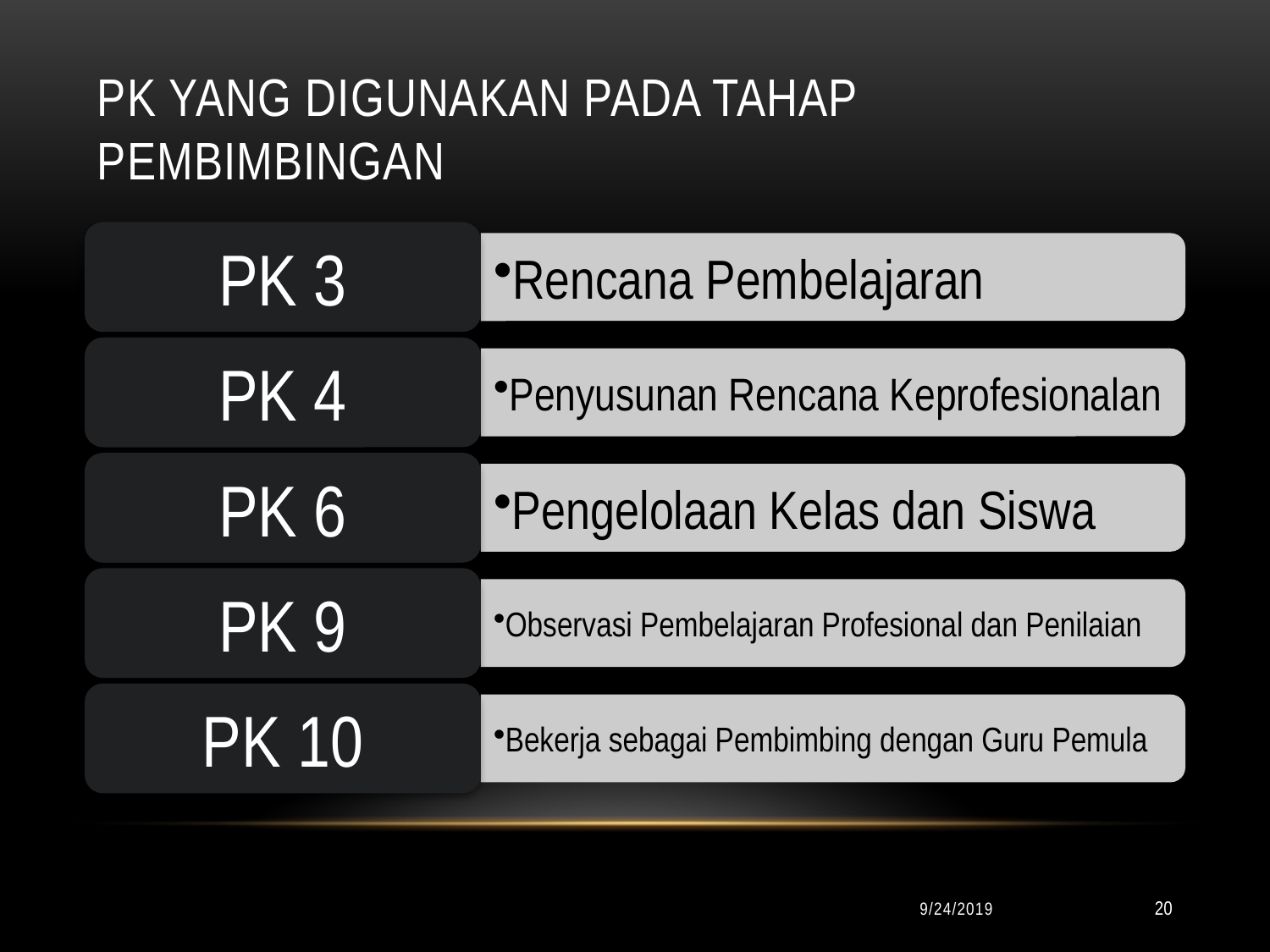

# Pk yang digunakan pada tahap pembimbingan
PK 3
Rencana Pembelajaran
PK 4
Penyusunan Rencana Keprofesionalan
PK 6
Pengelolaan Kelas dan Siswa
PK 9
Observasi Pembelajaran Profesional dan Penilaian
PK 10
Bekerja sebagai Pembimbing dengan Guru Pemula
9/24/2019
20